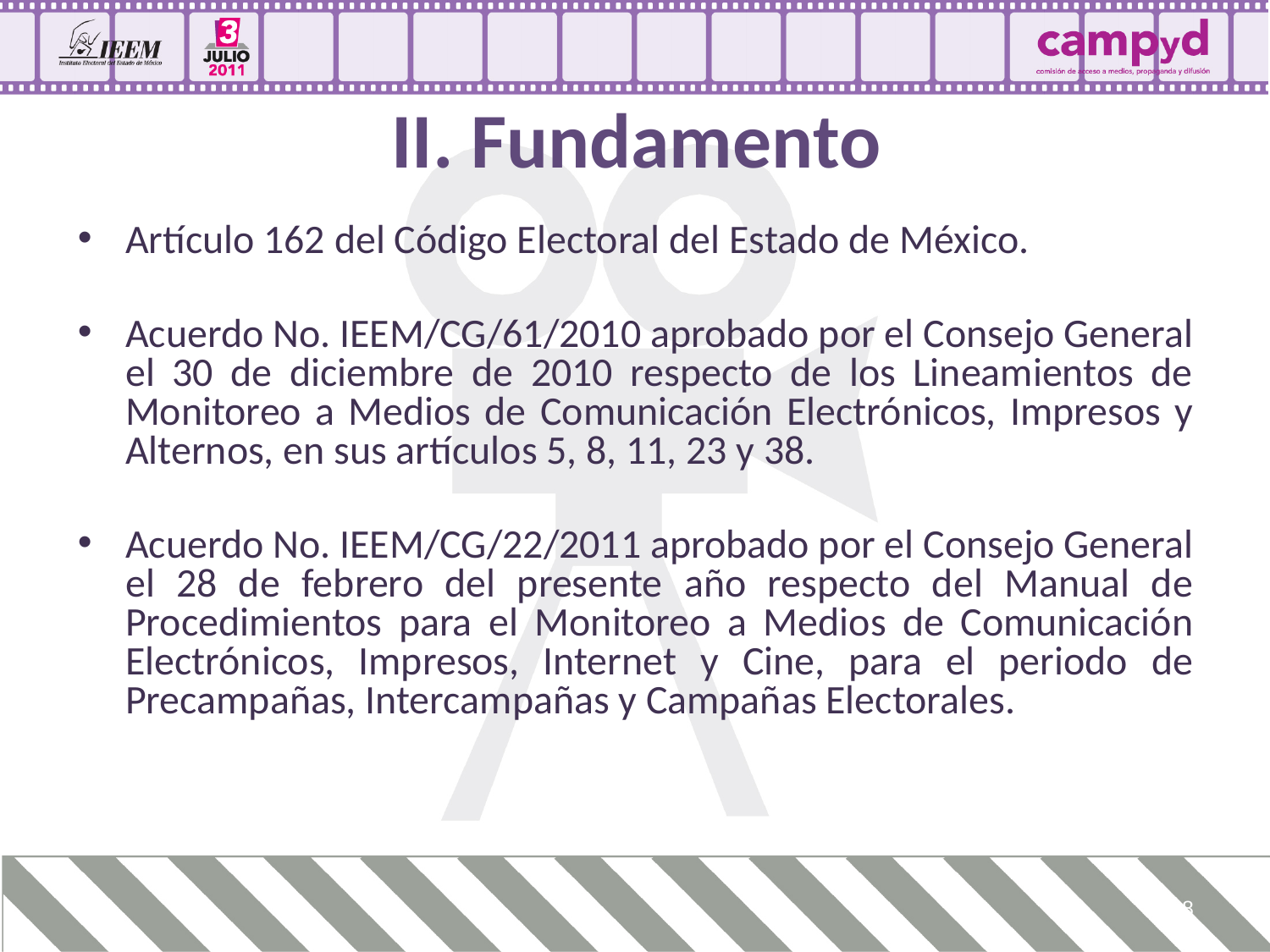

# II. Fundamento
Artículo 162 del Código Electoral del Estado de México.

Acuerdo No. IEEM/CG/61/2010 aprobado por el Consejo General el 30 de diciembre de 2010 respecto de los Lineamientos de Monitoreo a Medios de Comunicación Electrónicos, Impresos y Alternos, en sus artículos 5, 8, 11, 23 y 38.

Acuerdo No. IEEM/CG/22/2011 aprobado por el Consejo General el 28 de febrero del presente año respecto del Manual de Procedimientos para el Monitoreo a Medios de Comunicación Electrónicos, Impresos, Internet y Cine, para el periodo de Precampañas, Intercampañas y Campañas Electorales.
8